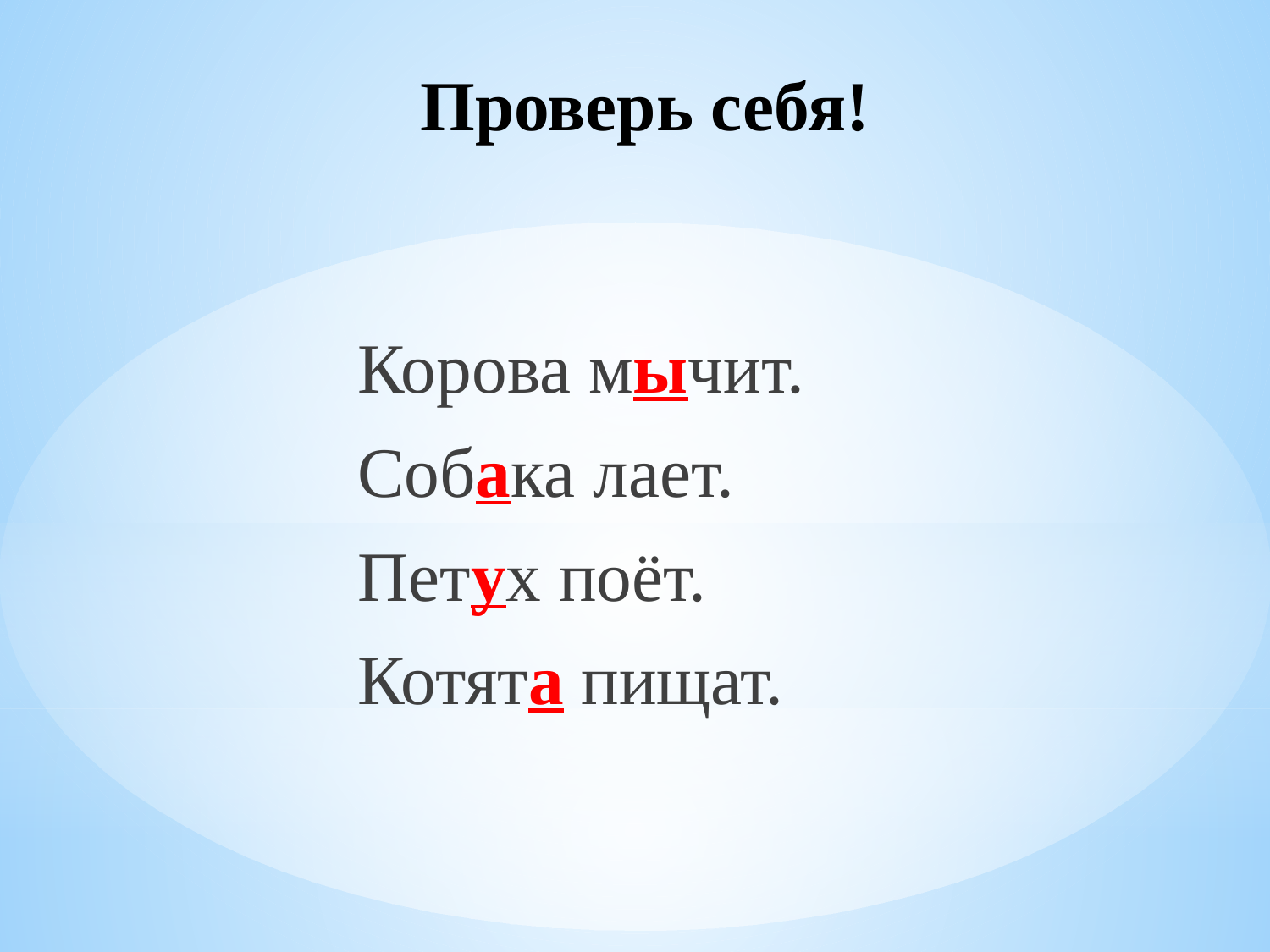

# Проверь себя!
Корова мычит.
Собака лает.
Петух поёт.
Котята пищат.